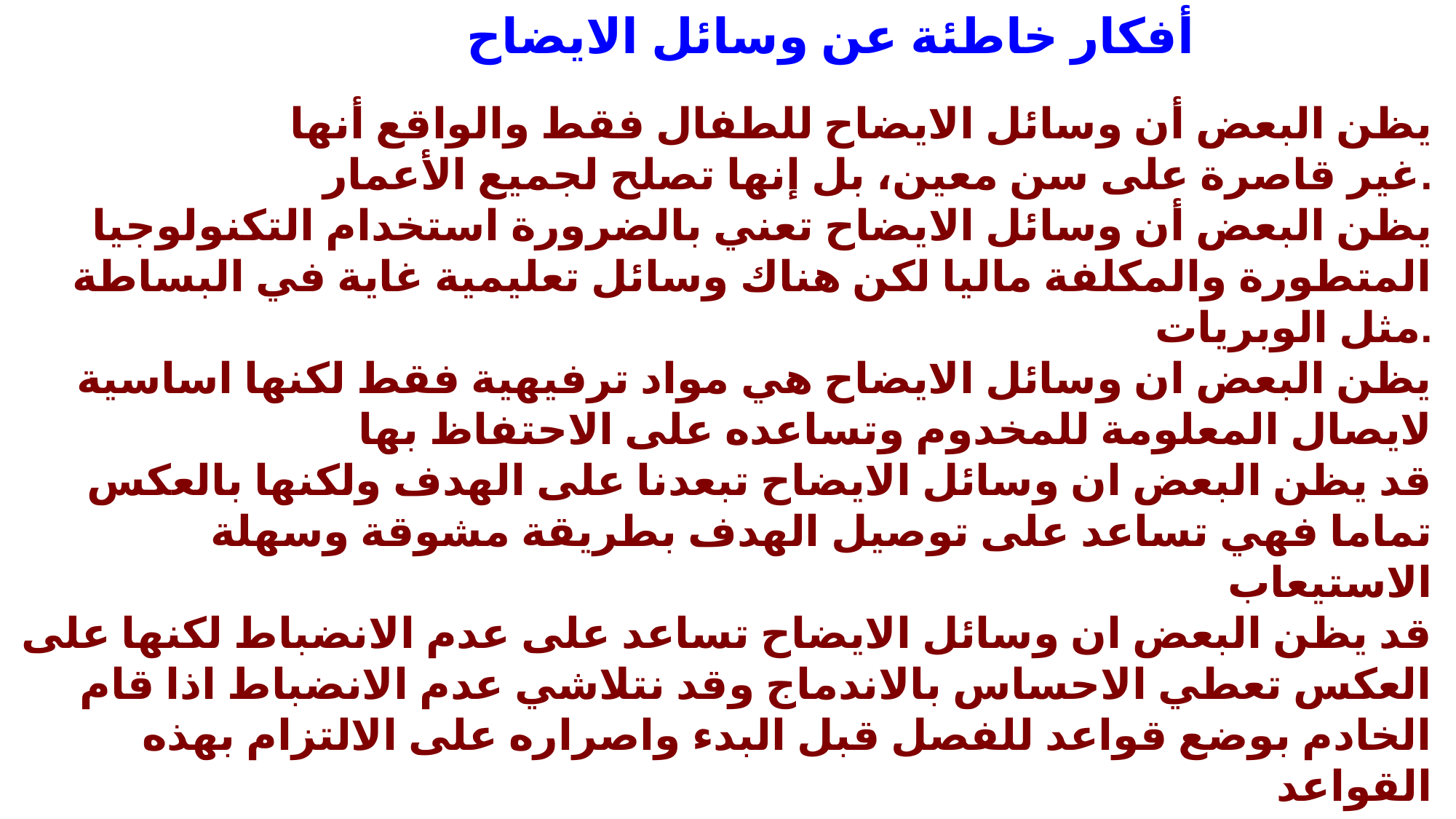

أفكار خاطئة عن وسائل الايضاح

يظن البعض أن وسائل الايضاح للطفال فقط والواقع أنها غير قاصرة على سن معين، بل إنها تصلح لجميع الأعمار.
يظن البعض أن وسائل الايضاح تعني بالضرورة استخدام التكنولوجيا المتطورة والمكلفة ماليا لكن هناك وسائل تعليمية غاية في البساطة مثل الوبريات.
يظن البعض ان وسائل الايضاح هي مواد ترفيهية فقط لكنها اساسية لايصال المعلومة للمخدوم وتساعده على الاحتفاظ بها
قد يظن البعض ان وسائل الايضاح تبعدنا على الهدف ولكنها بالعكس تماما فهي تساعد على توصيل الهدف بطريقة مشوقة وسهلة الاستيعاب
قد يظن البعض ان وسائل الايضاح تساعد على عدم الانضباط لكنها على العكس تعطي الاحساس بالاندماج وقد نتلاشي عدم الانضباط اذا قام الخادم بوضع قواعد للفصل قبل البدء واصراره على الالتزام بهذه القواعد
قد يظن البعض ان وسائل الايضاح تغني عن تحضير الدرس او الصلاة من اجل ان يعمل الله من خلال المربي  لكن هذا الاعتقاد خاطئ وسائل الايضاح هي مواد معينة تسهل من توصيل الحقيقة الايمانية للمخدومين وهذا لن يتم الا بالصلاة الحارة وطلب معونة الله ثم تحضير الدرس جيدًا